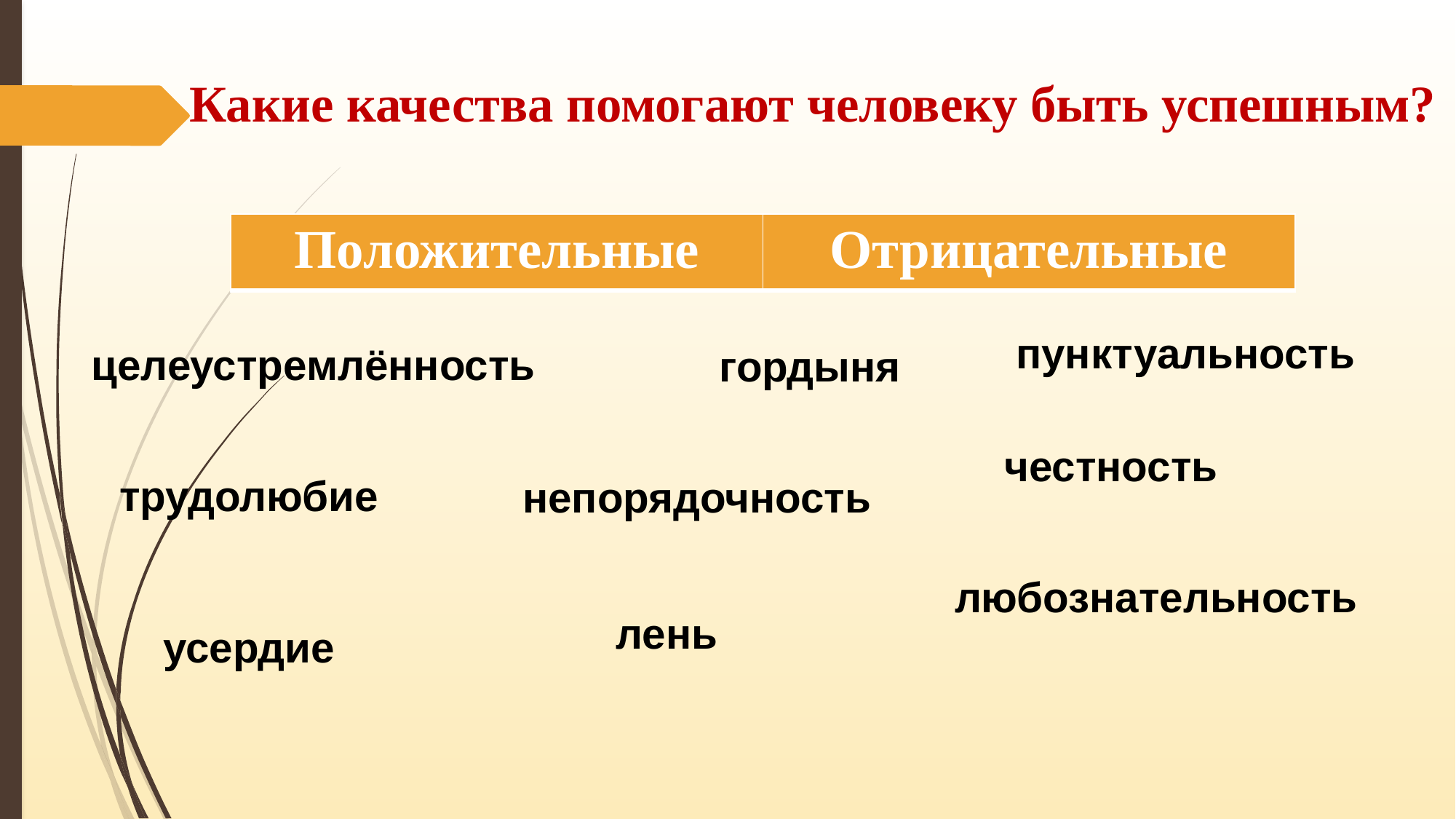

# Какие качества помогают человеку быть успешным?
| Положительные | Отрицательные |
| --- | --- |
пунктуальность
целеустремлённость
гордыня
честность
трудолюбие
непорядочность
любознательность
лень
усердие